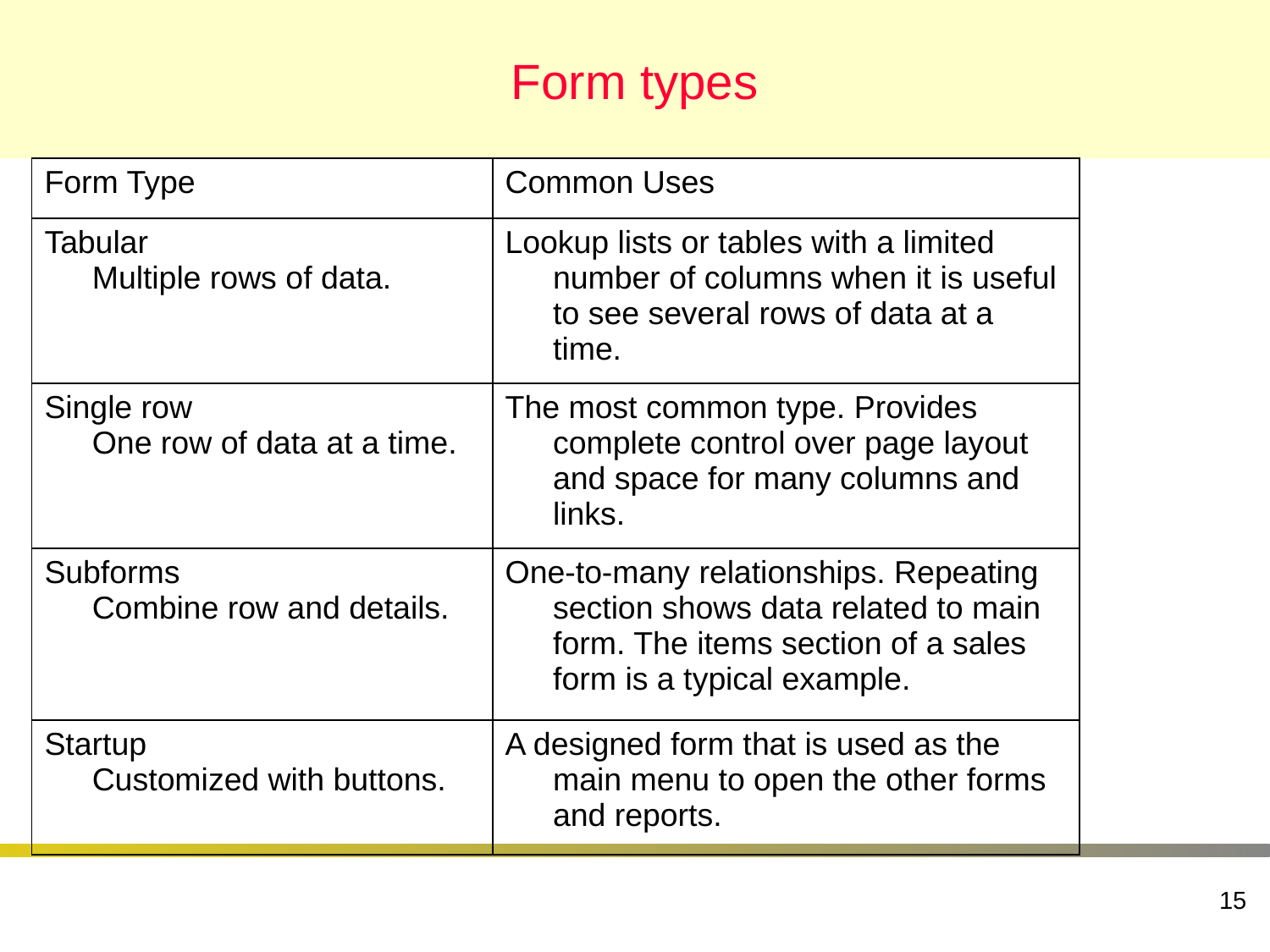

# Form types
| Form Type | Common Uses |
| --- | --- |
| Tabular Multiple rows of data. | Lookup lists or tables with a limited number of columns when it is useful to see several rows of data at a time. |
| Single row One row of data at a time. | The most common type. Provides complete control over page layout and space for many columns and links. |
| Subforms Combine row and details. | One-to-many relationships. Repeating section shows data related to main form. The items section of a sales form is a typical example. |
| Startup Customized with buttons. | A designed form that is used as the main menu to open the other forms and reports. |
15